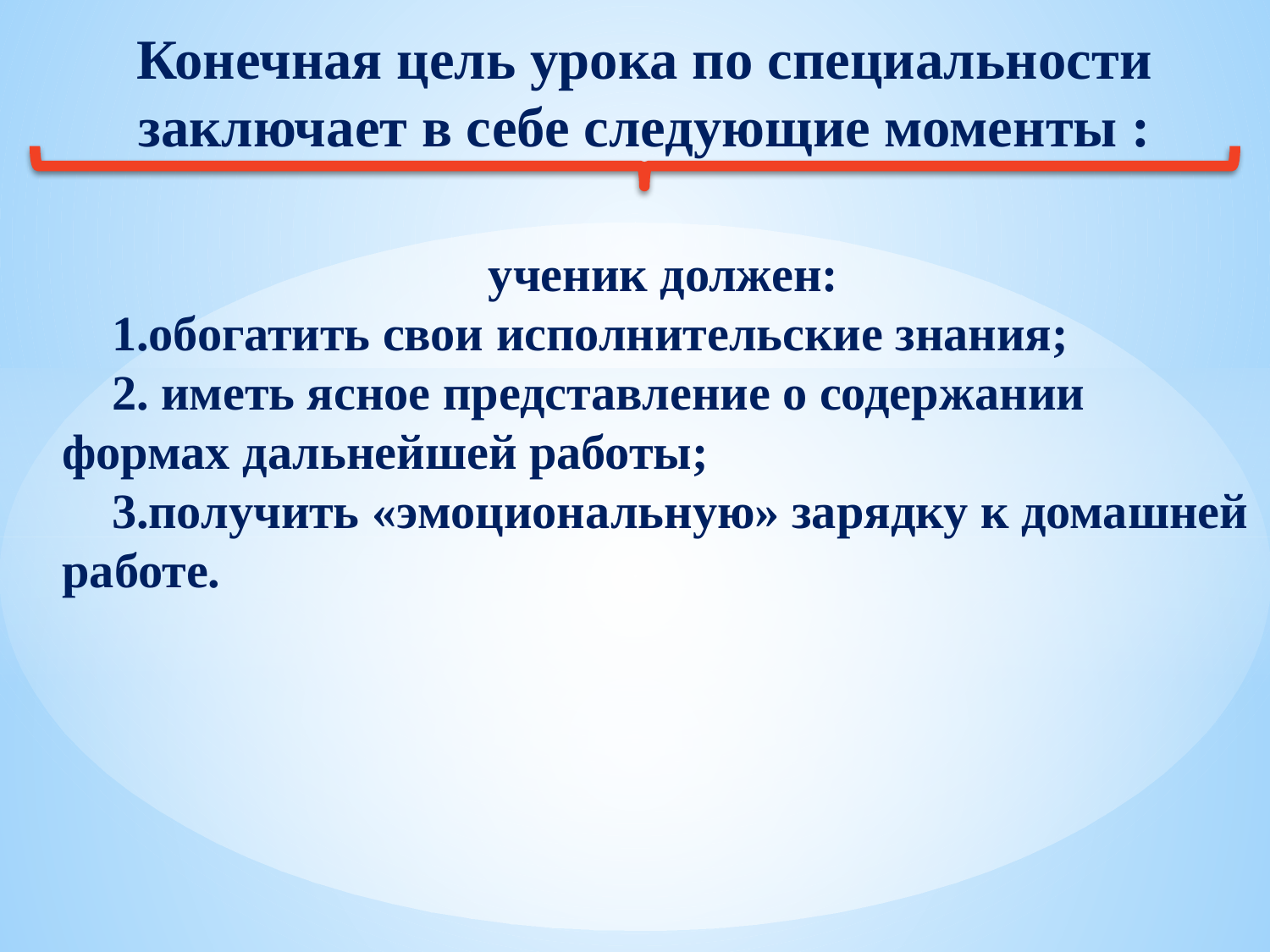

Конечная цель урока по специальности заключает в себе следующие моменты :

ученик должен:
обогатить свои исполнительские знания;
 иметь ясное представление о содержании формах дальнейшей работы;
получить «эмоциональную» зарядку к домашней работе.